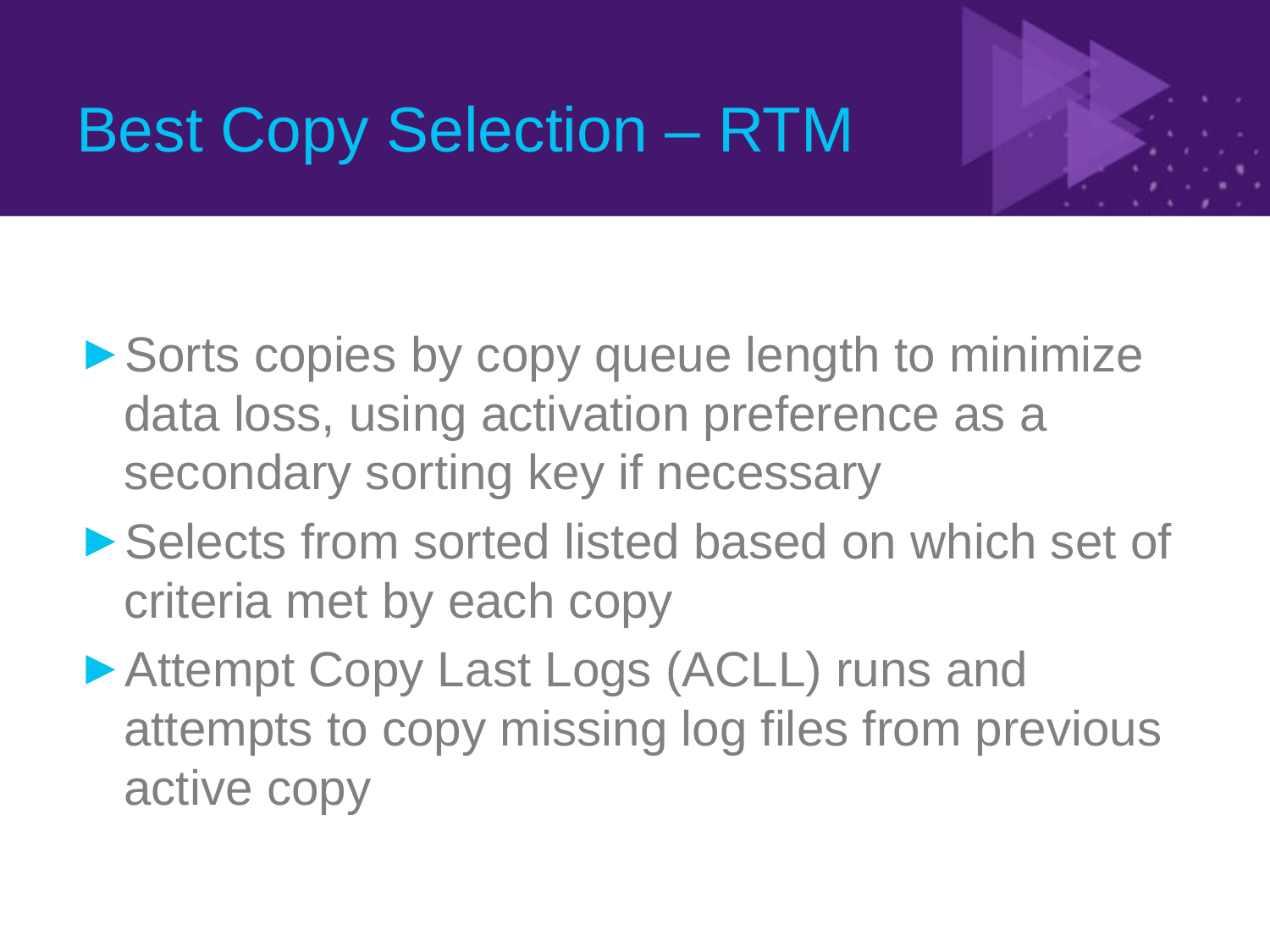

# Best Copy Selection – RTM
Sorts copies by copy queue length to minimize data loss, using activation preference as a secondary sorting key if necessary
Selects from sorted listed based on which set of criteria met by each copy
Attempt Copy Last Logs (ACLL) runs and attempts to copy missing log files from previous active copy